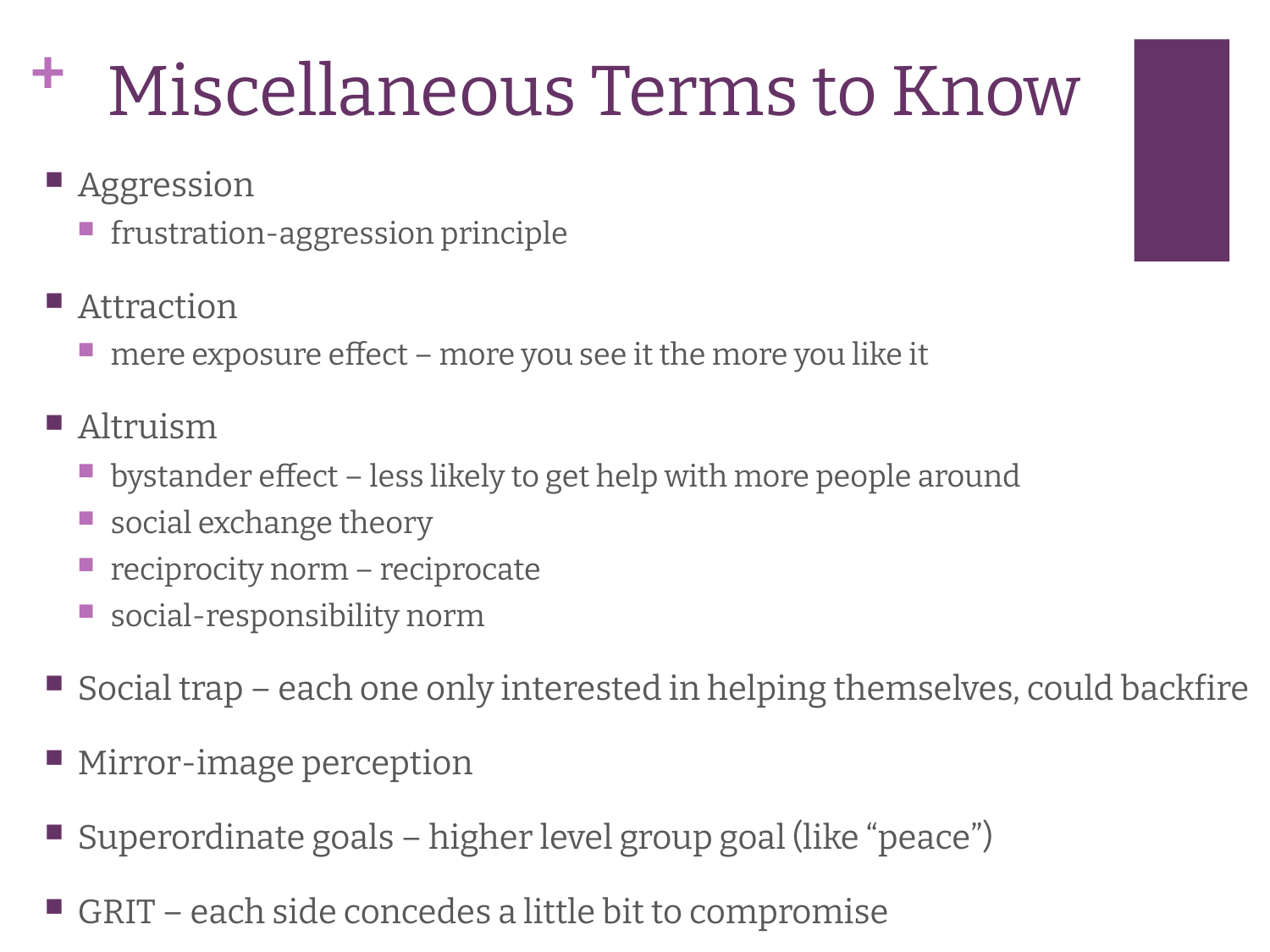

# Miscellaneous Terms to Know
Aggression
frustration-aggression principle
Attraction
mere exposure effect – more you see it the more you like it
Altruism
bystander effect – less likely to get help with more people around
social exchange theory
reciprocity norm – reciprocate
social-responsibility norm
Social trap – each one only interested in helping themselves, could backfire
Mirror-image perception
Superordinate goals – higher level group goal (like “peace”)
GRIT – each side concedes a little bit to compromise